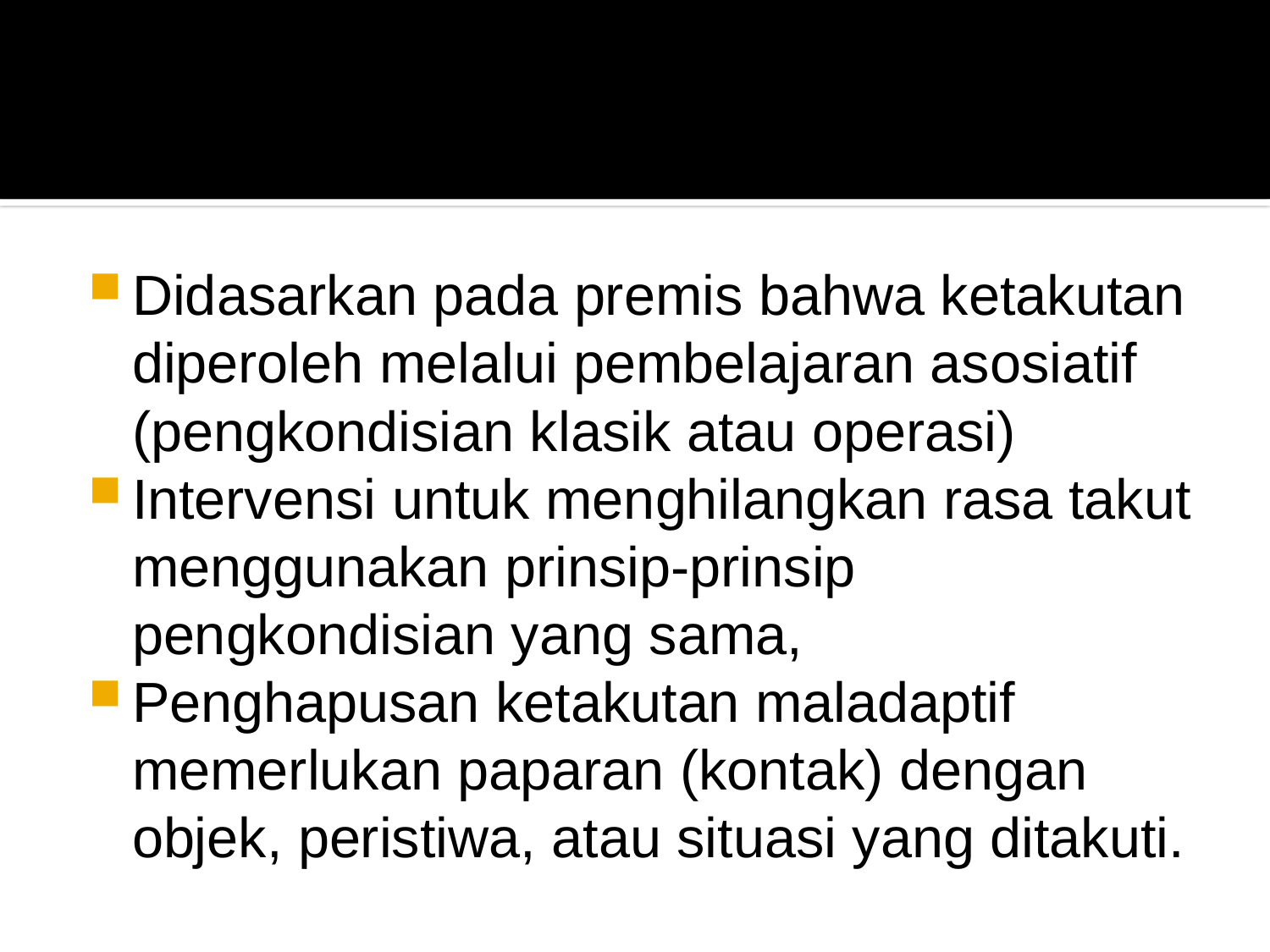

#
Didasarkan pada premis bahwa ketakutan diperoleh melalui pembelajaran asosiatif (pengkondisian klasik atau operasi)
Intervensi untuk menghilangkan rasa takut menggunakan prinsip-prinsip pengkondisian yang sama,
Penghapusan ketakutan maladaptif memerlukan paparan (kontak) dengan objek, peristiwa, atau situasi yang ditakuti.